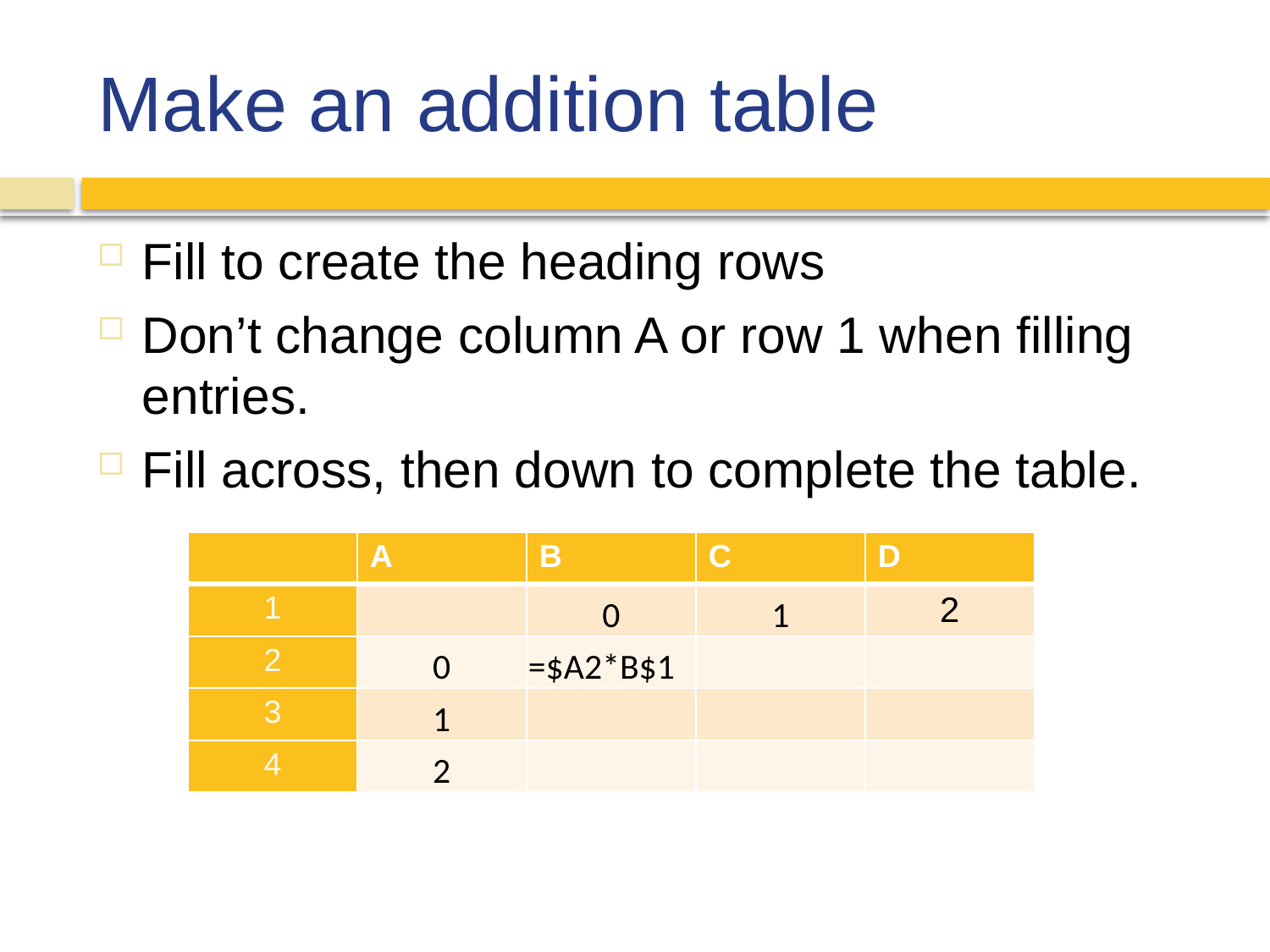

# Make an addition table
Fill to create the heading rows
Don’t change column A or row 1 when filling entries.
Fill across, then down to complete the table.

|  | A | B | C | D |
| --- | --- | --- | --- | --- |
| 1 |  | 0 | 1 | 2 |
| 2 | 0 | =$A2\*B$1 |  |  |
| 3 | 1 |  |  |  |
| 4 | 2 |  |  |  |